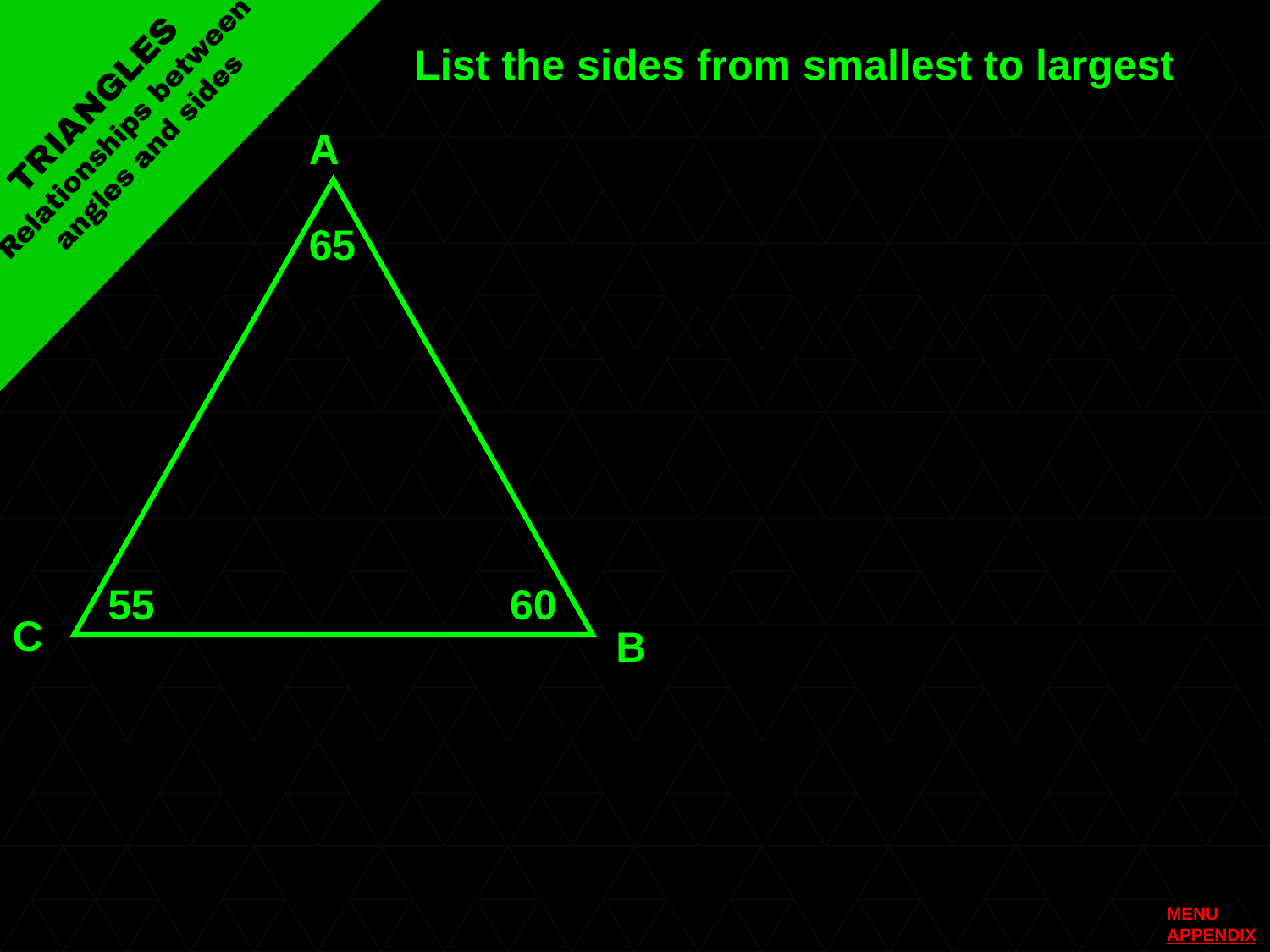

List the sides from smallest to largest
TRIANGLES
Relationships between angles and sides
A

65
55
60
C
B
MENU
APPENDIX